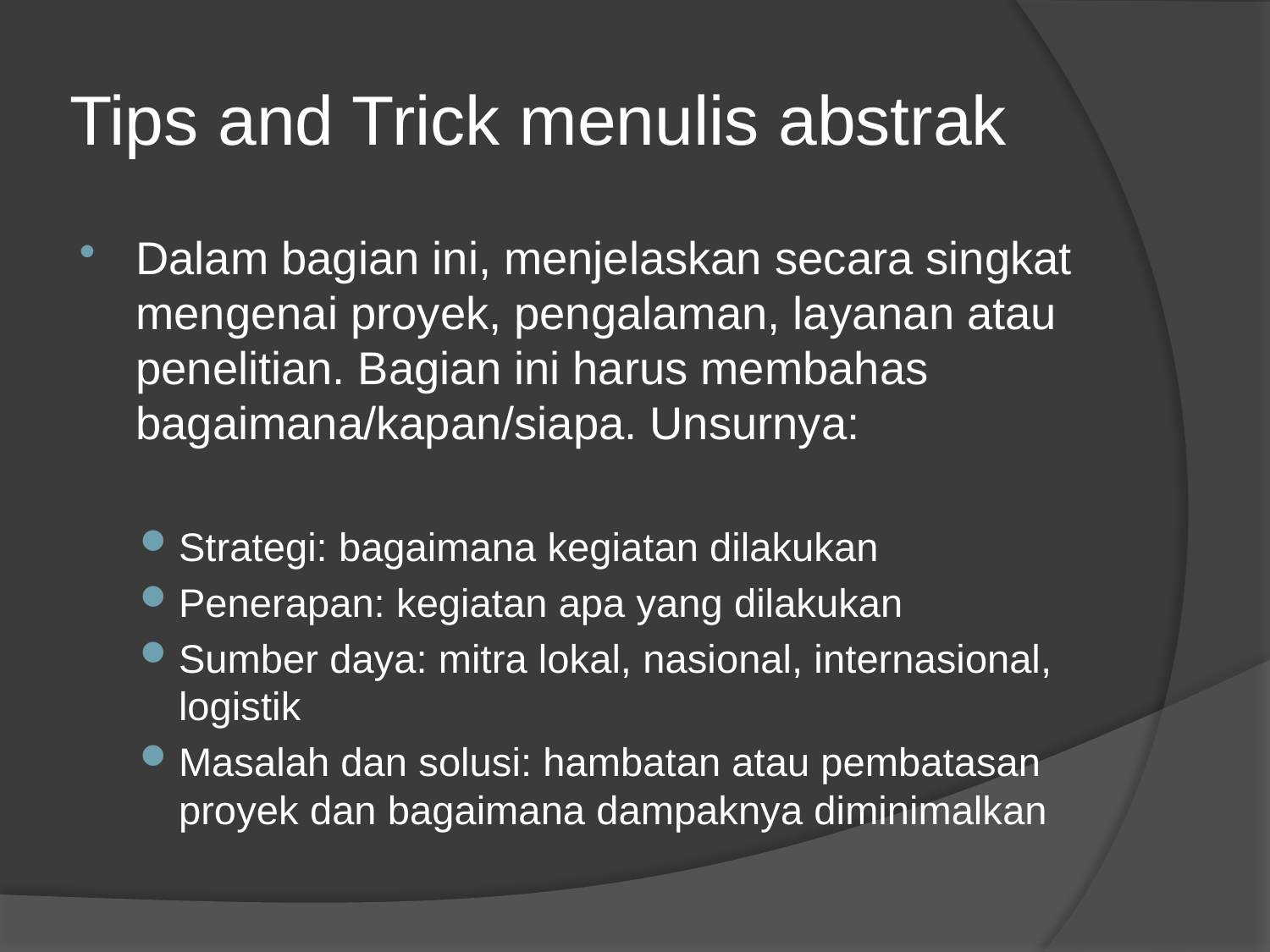

# Tips and Trick menulis abstrak
Dalam bagian ini, menjelaskan secara singkat mengenai proyek, pengalaman, layanan atau penelitian. Bagian ini harus membahas bagaimana/kapan/siapa. Unsurnya:

Strategi: bagaimana kegiatan dilakukan
Penerapan: kegiatan apa yang dilakukan
Sumber daya: mitra lokal, nasional, internasional, logistik
Masalah dan solusi: hambatan atau pembatasan proyek dan bagaimana dampaknya diminimalkan